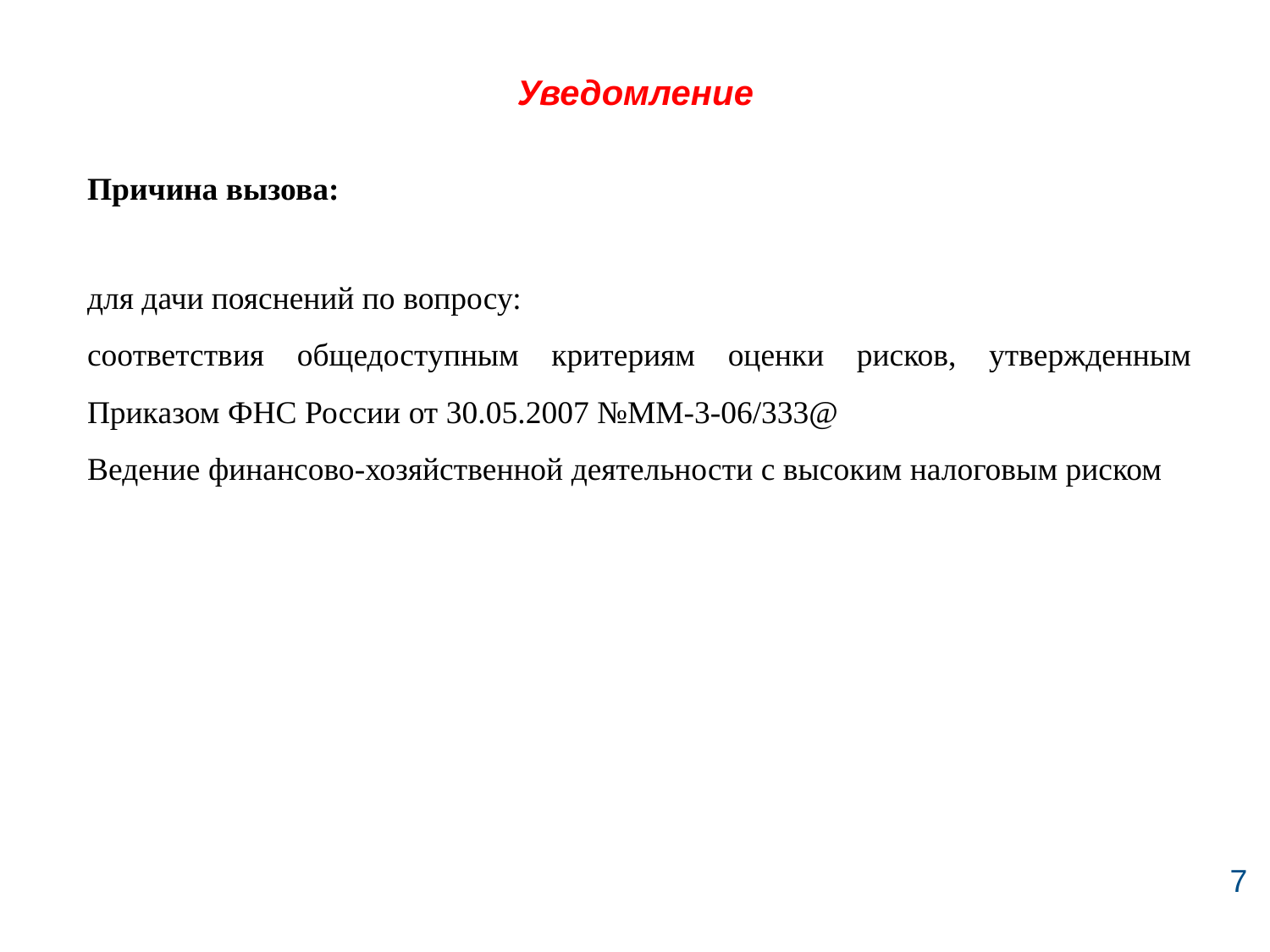

# Уведомление
Причина вызова:

для дачи пояснений по вопросу:
соответствия общедоступным критериям оценки рисков, утвержденным Приказом ФНС России от 30.05.2007 №ММ-3-06/333@
Ведение финансово-хозяйственной деятельности с высоким налоговым риском